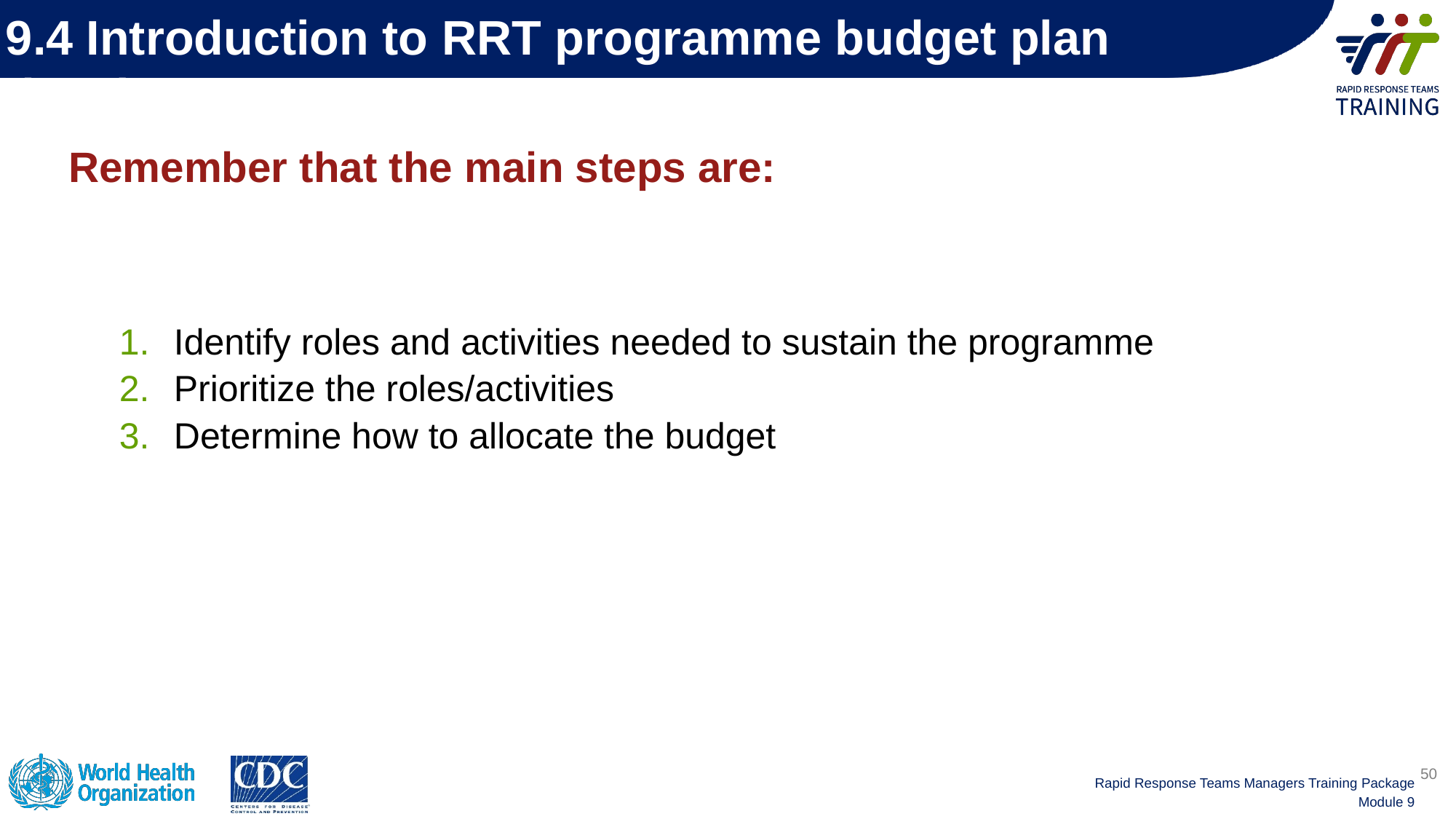

9.4 Introduction to RRT programme budget plan development

Remember that the main steps are:

Identify roles and activities needed to sustain the programme
Prioritize the roles/activities
Determine how to allocate the budget

50